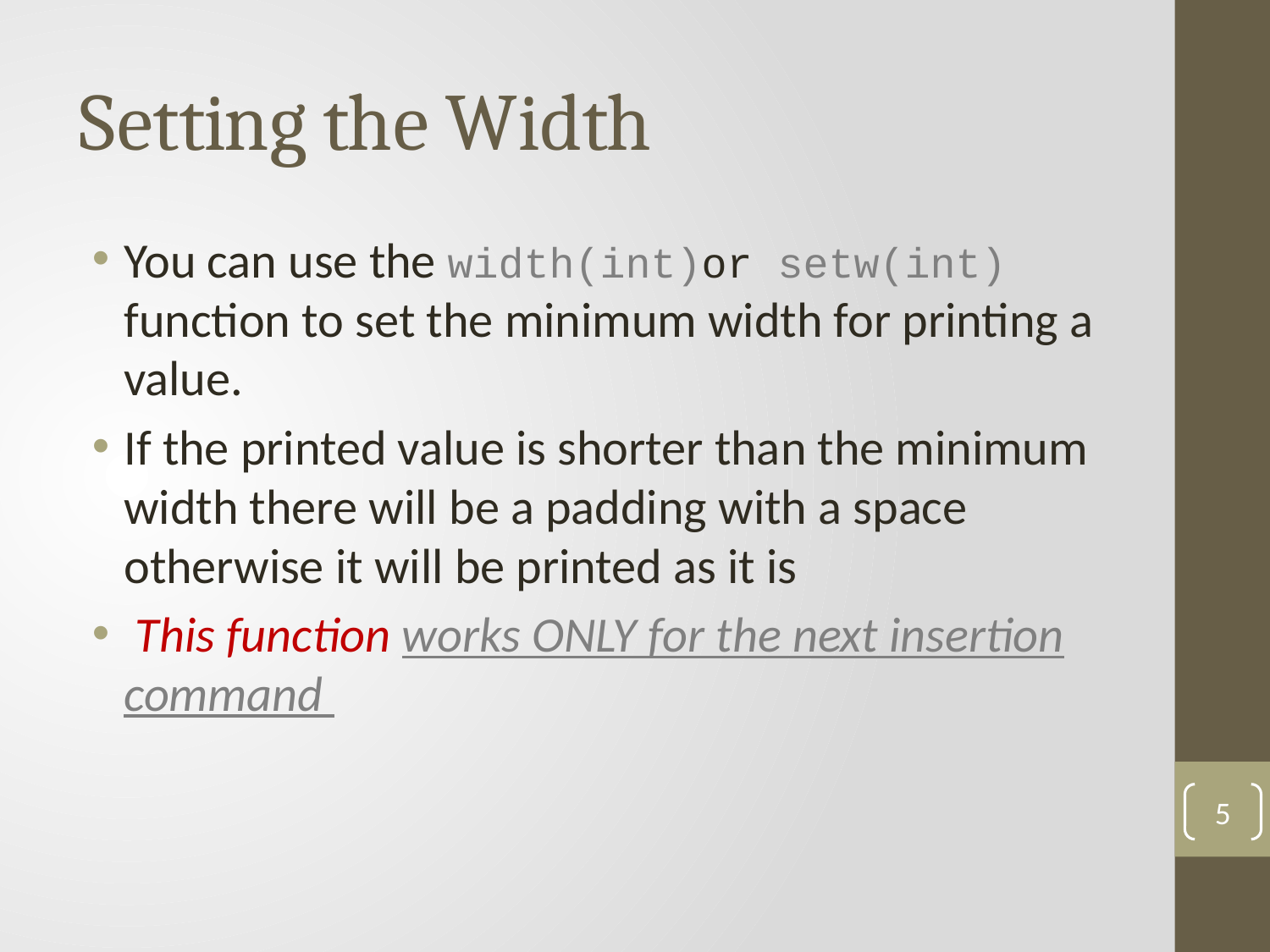

# Setting the Width
You can use the width(int)or setw(int) function to set the minimum width for printing a value.
If the printed value is shorter than the minimum width there will be a padding with a space otherwise it will be printed as it is
 This function works ONLY for the next insertion command
5